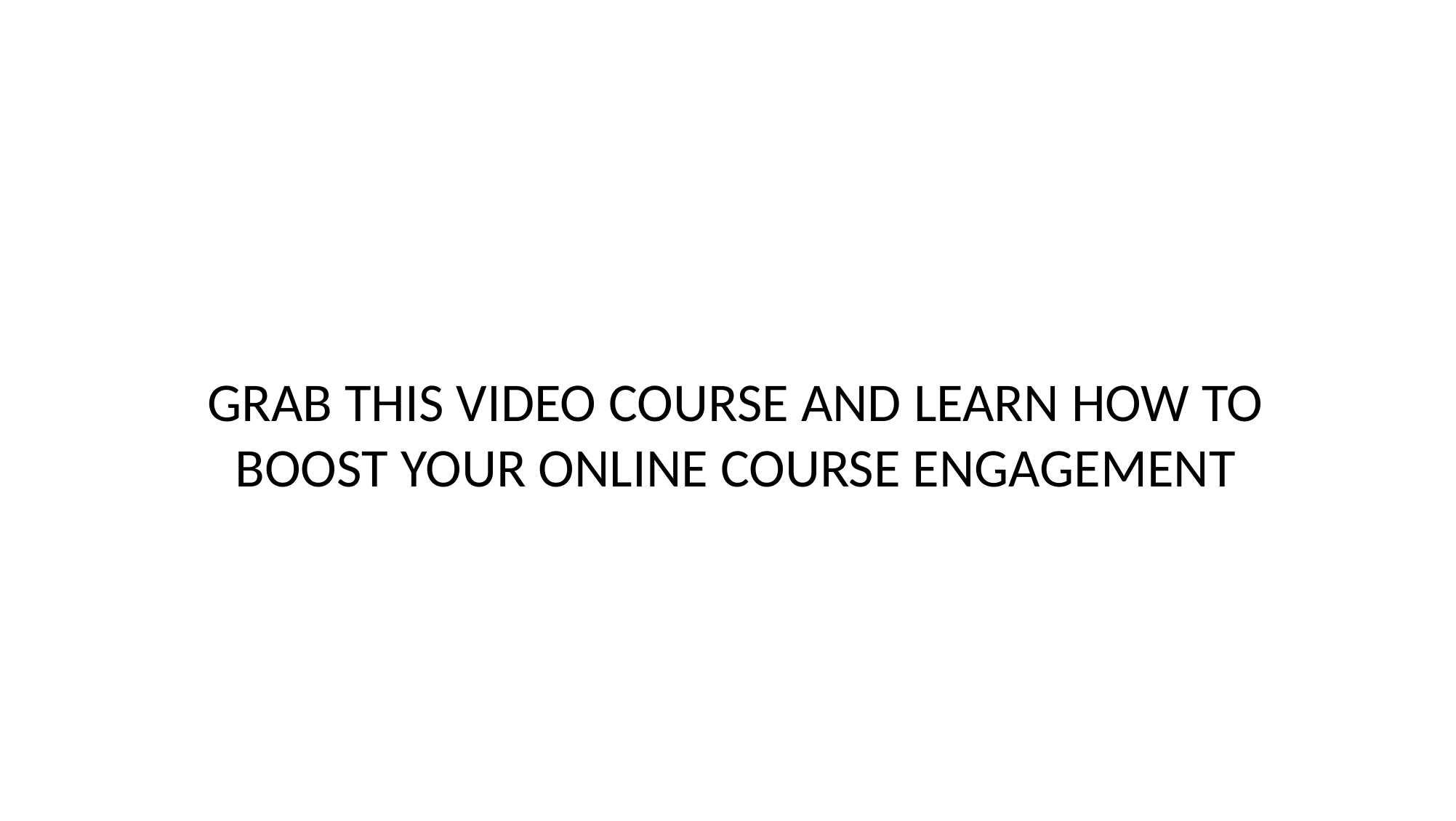

# GRAB THIS VIDEO COURSE AND LEARN HOW TO BOOST YOUR ONLINE COURSE ENGAGEMENT